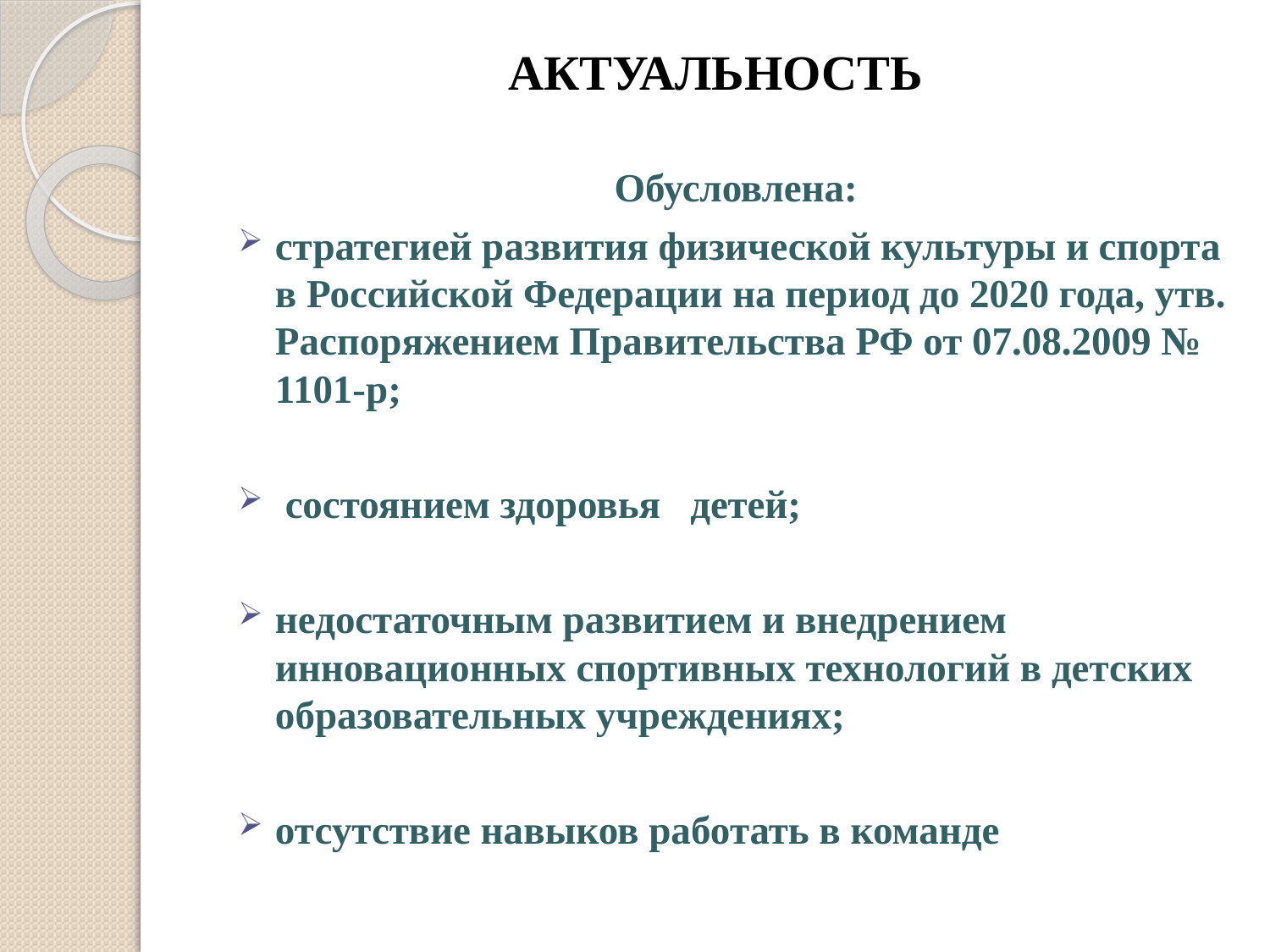

# АКТУАЛЬНОСТЬ
Обусловлена:
стратегией развития физической культуры и спорта в Российской Федерации на период до 2020 года, утв. Распоряжением Правительства РФ от 07.08.2009 № 1101-р;

 состоянием здоровья   детей;

недостаточным развитием и внедрением инновационных спортивных технологий в детских  образовательных учреждениях;

отсутствие навыков работать в команде